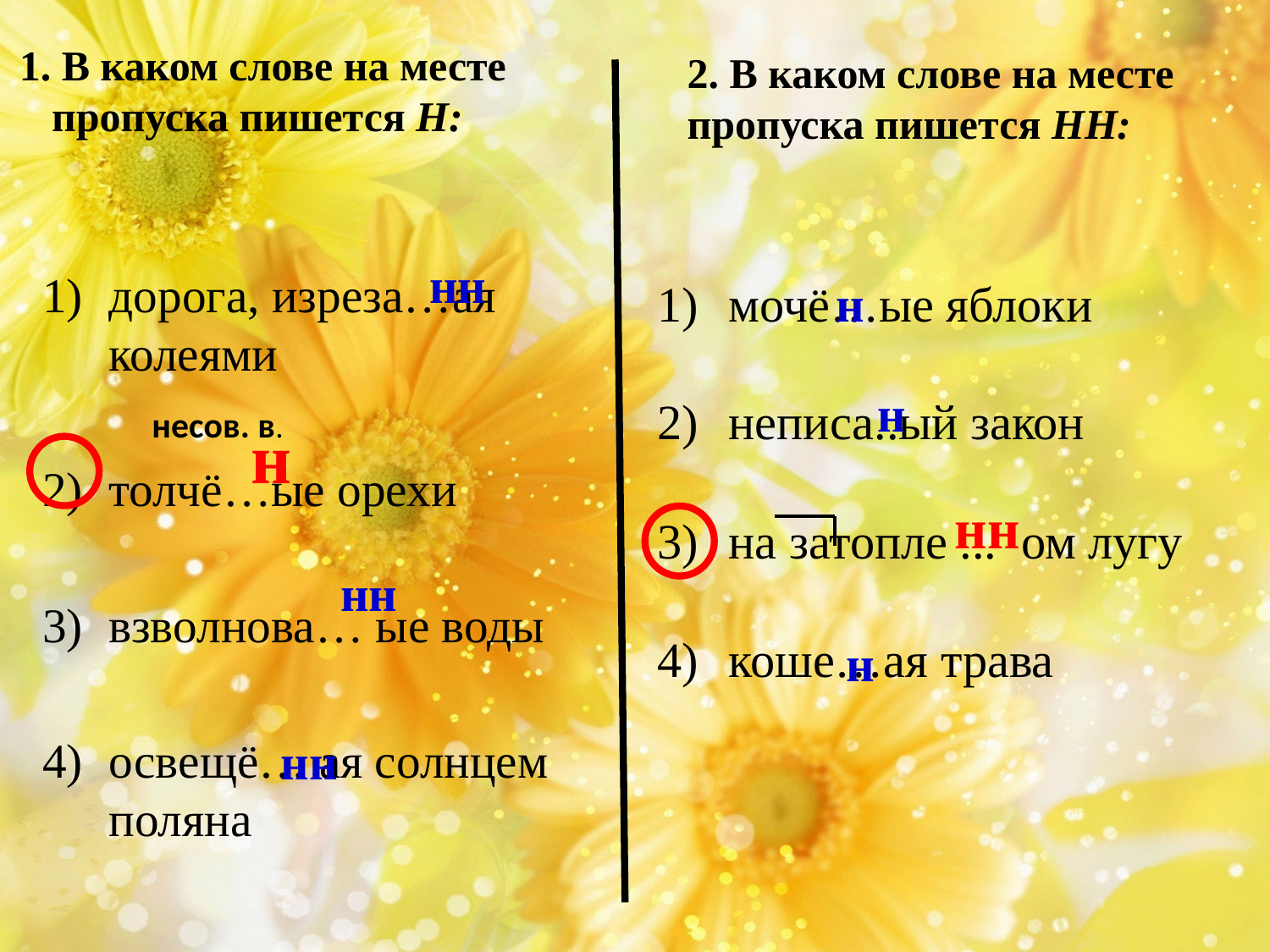

# 1. В каком слове на месте пропуска пишется Н:
2. В каком слове на месте пропуска пишется НН:
нн
дорога, изреза…ая колеями

толчё…ые орехи

взволнова… ые воды

освещё… ая солнцем поляна

мочё…ые яблоки

неписа..ый закон

на затопле ...  ом лугу

коше…ая трава

н
н
несов. в.
н

нн

нн
н
нн